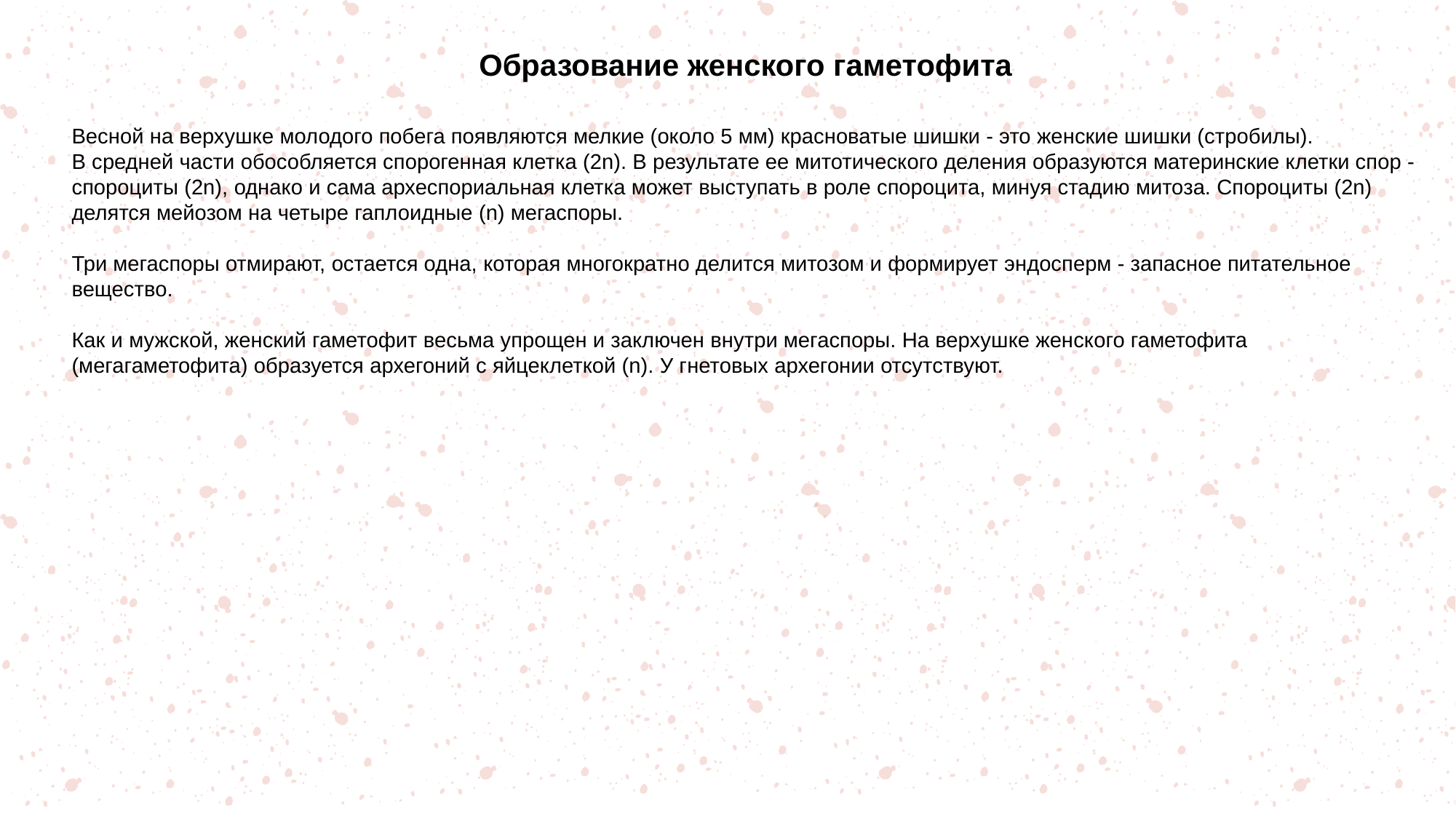

Образование женского гаметофита
Весной на верхушке молодого побега появляются мелкие (около 5 мм) красноватые шишки - это женские шишки (стробилы).
В средней части обособляется спорогенная клетка (2n). В результате ее митотического деления образуются материнские клетки спор - спороциты (2n), однако и сама археспориальная клетка может выступать в роле спороцита, минуя стадию митоза. Спороциты (2n) делятся мейозом на четыре гаплоидные (n) мегаспоры.

Три мегаспоры отмирают, остается одна, которая многократно делится митозом и формирует эндосперм - запасное питательное вещество.

Как и мужской, женский гаметофит весьма упрощен и заключен внутри мегаспоры. На верхушке женского гаметофита (мегагаметофита) образуется архегоний с яйцеклеткой (n). У гнетовых архегонии отсутствуют.